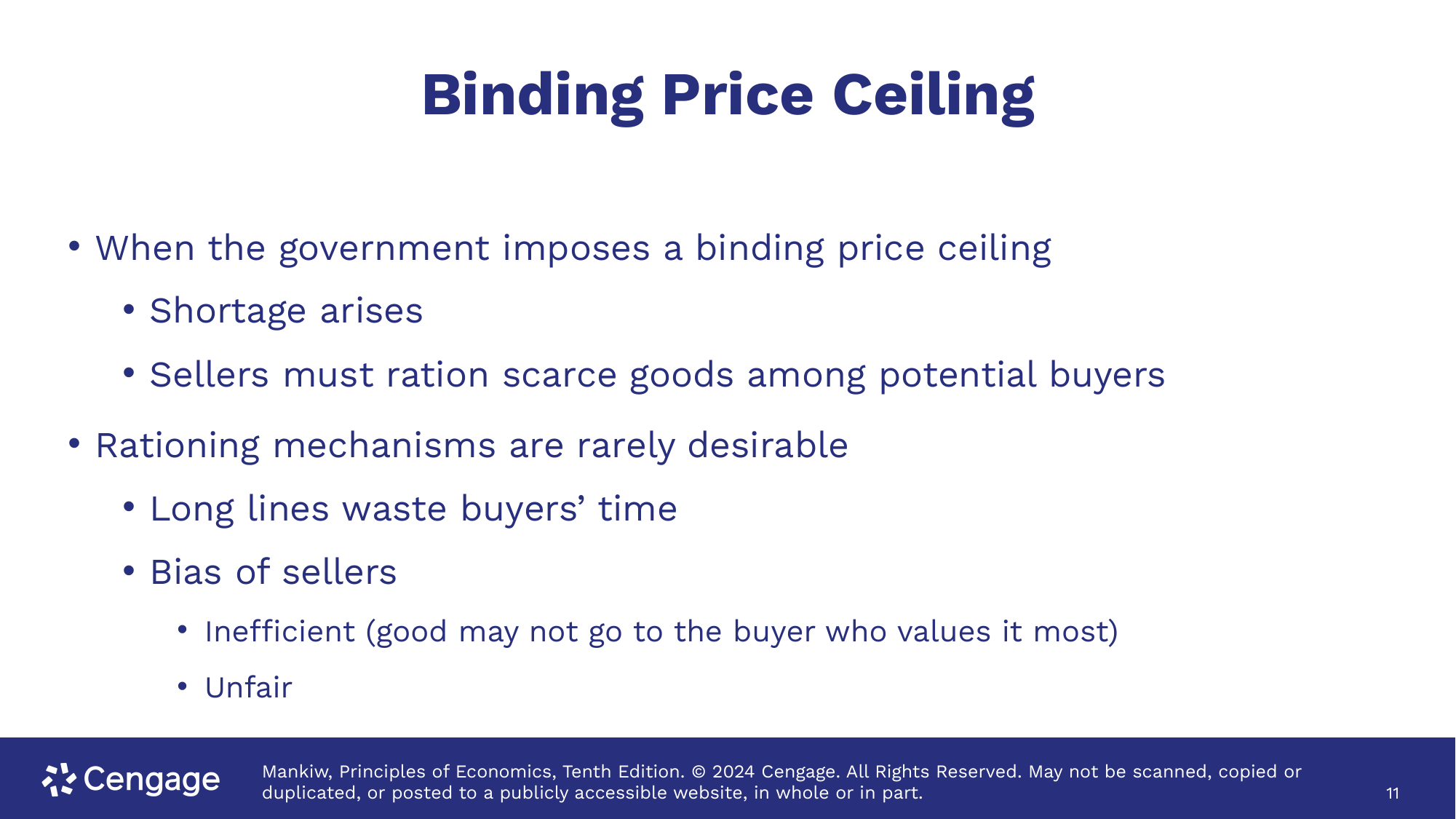

# Binding Price Ceiling
When the government imposes a binding price ceiling
Shortage arises
Sellers must ration scarce goods among potential buyers
Rationing mechanisms are rarely desirable
Long lines waste buyers’ time
Bias of sellers
Inefficient (good may not go to the buyer who values it most)
Unfair